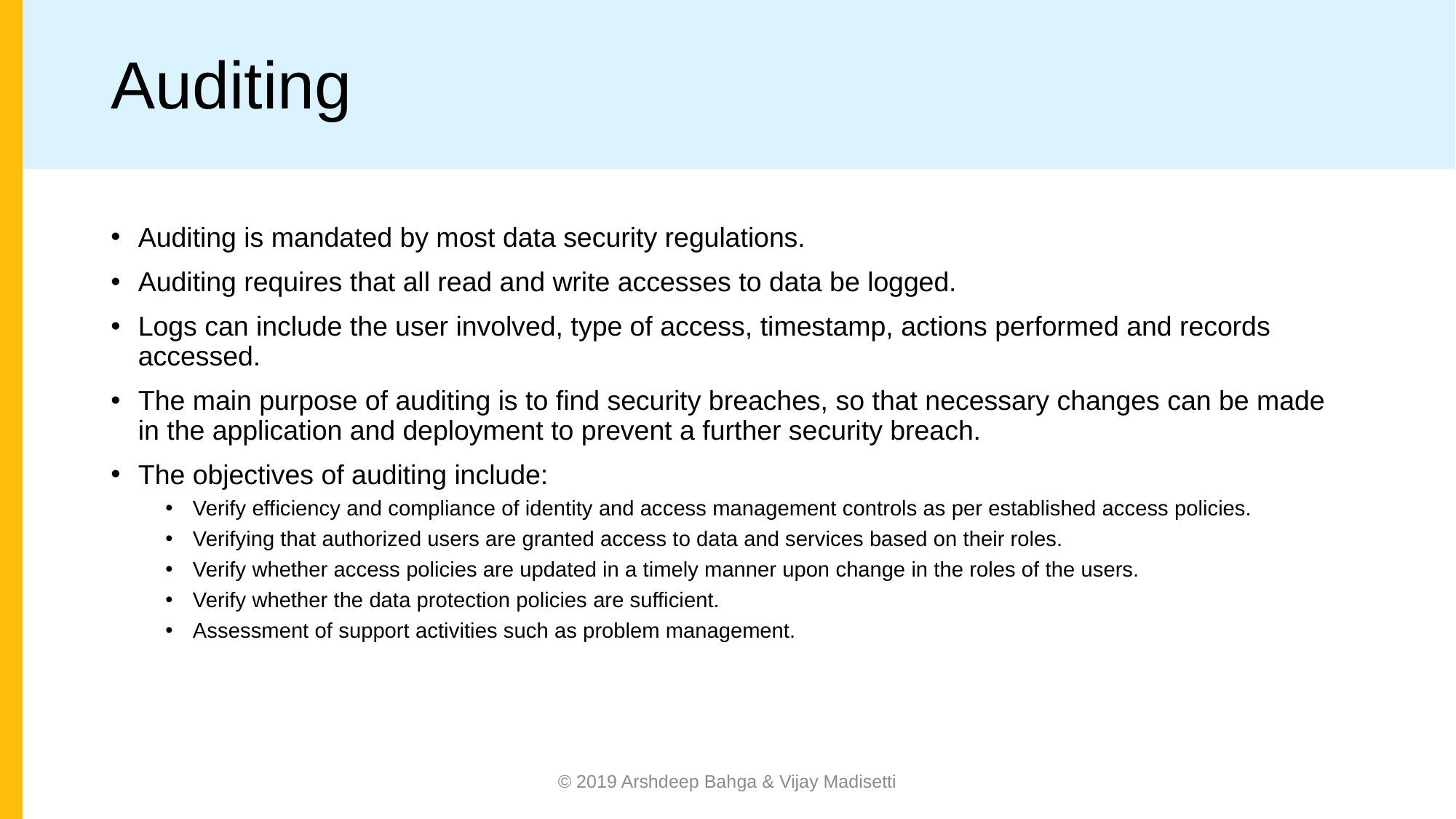

# Auditing
Auditing is mandated by most data security regulations.
Auditing requires that all read and write accesses to data be logged.
Logs can include the user involved, type of access, timestamp, actions performed and records accessed.
The main purpose of auditing is to find security breaches, so that necessary changes can be made in the application and deployment to prevent a further security breach.
The objectives of auditing include:
Verify efficiency and compliance of identity and access management controls as per established access policies.
Verifying that authorized users are granted access to data and services based on their roles.
Verify whether access policies are updated in a timely manner upon change in the roles of the users.
Verify whether the data protection policies are sufficient.
Assessment of support activities such as problem management.
© 2019 Arshdeep Bahga & Vijay Madisetti